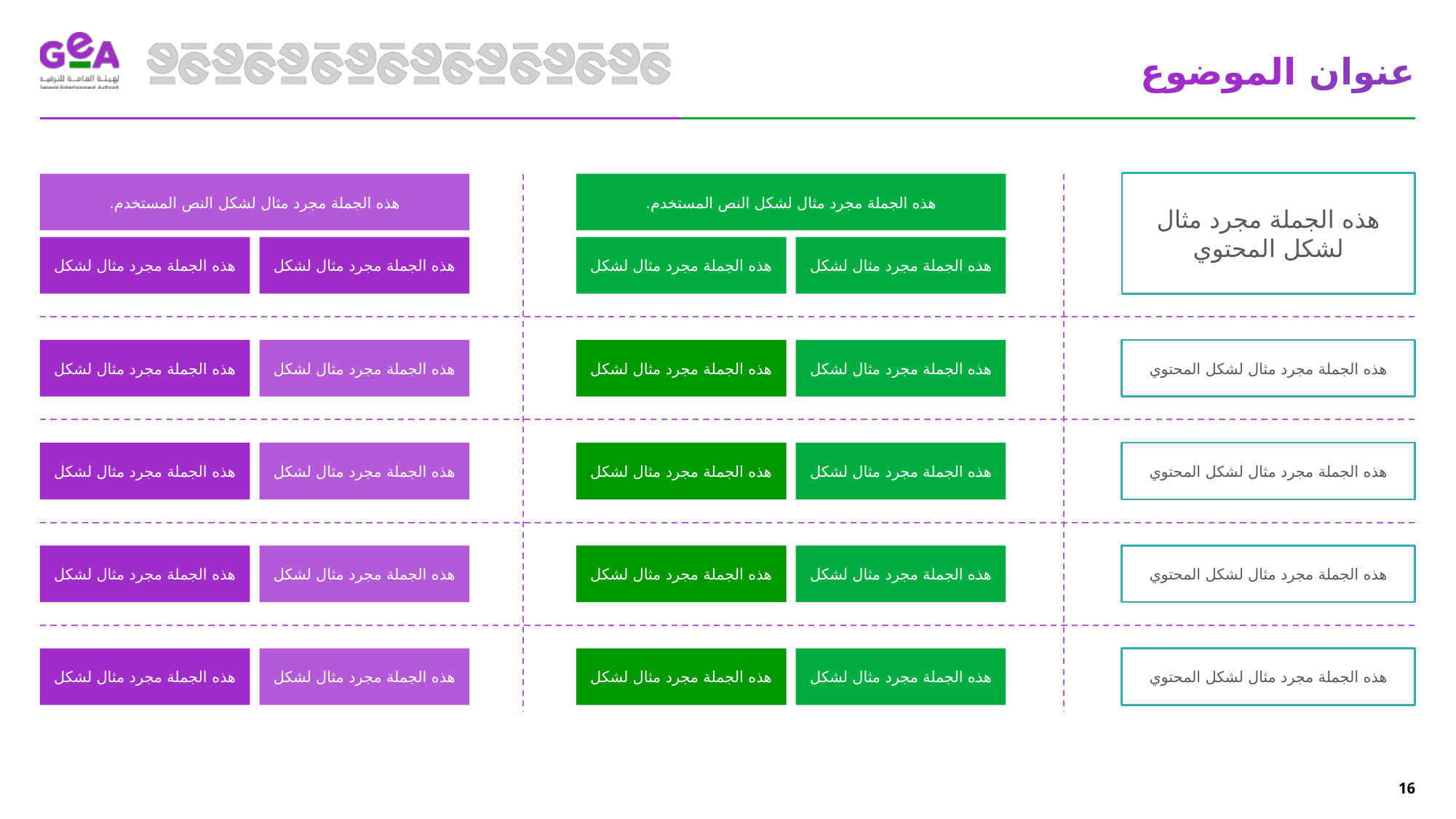

عنوان الموضوع
هذه الجملة مجرد مثال لشكل المحتوي
هذه الجملة مجرد مثال لشكل النص المستخدم.
هذه الجملة مجرد مثال لشكل النص المستخدم.
هذه الجملة مجرد مثال لشكل
هذه الجملة مجرد مثال لشكل
هذه الجملة مجرد مثال لشكل
هذه الجملة مجرد مثال لشكل
هذه الجملة مجرد مثال لشكل
هذه الجملة مجرد مثال لشكل
هذه الجملة مجرد مثال لشكل
هذه الجملة مجرد مثال لشكل
هذه الجملة مجرد مثال لشكل المحتوي
هذه الجملة مجرد مثال لشكل
هذه الجملة مجرد مثال لشكل
هذه الجملة مجرد مثال لشكل
هذه الجملة مجرد مثال لشكل
هذه الجملة مجرد مثال لشكل المحتوي
هذه الجملة مجرد مثال لشكل المحتوي
هذه الجملة مجرد مثال لشكل
هذه الجملة مجرد مثال لشكل
هذه الجملة مجرد مثال لشكل
هذه الجملة مجرد مثال لشكل
هذه الجملة مجرد مثال لشكل
هذه الجملة مجرد مثال لشكل
هذه الجملة مجرد مثال لشكل
هذه الجملة مجرد مثال لشكل
هذه الجملة مجرد مثال لشكل المحتوي
16